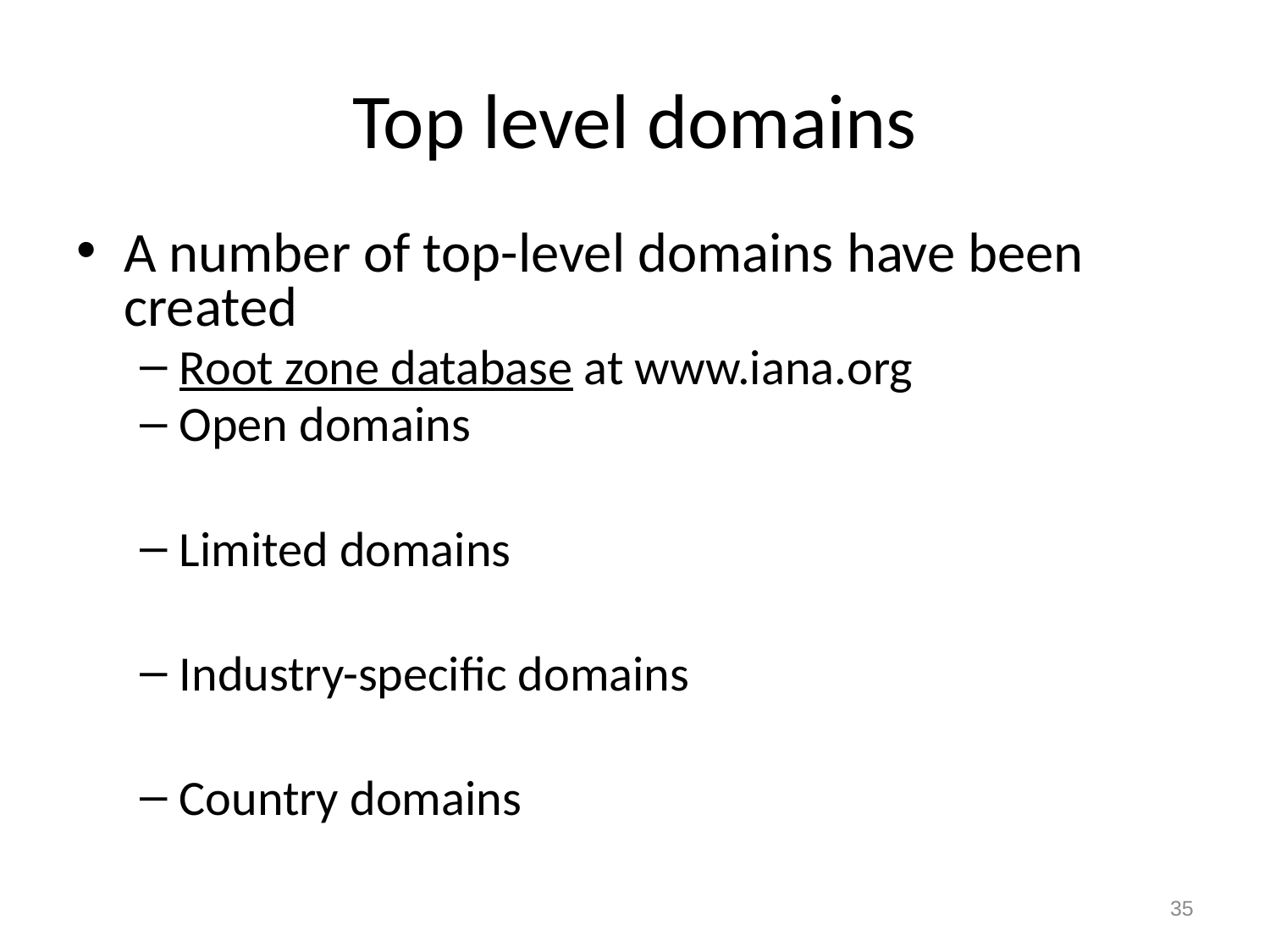

# Top level domains
A number of top-level domains have been created
Root zone database at www.iana.org
Open domains

Limited domains

Industry-specific domains

Country domains

35